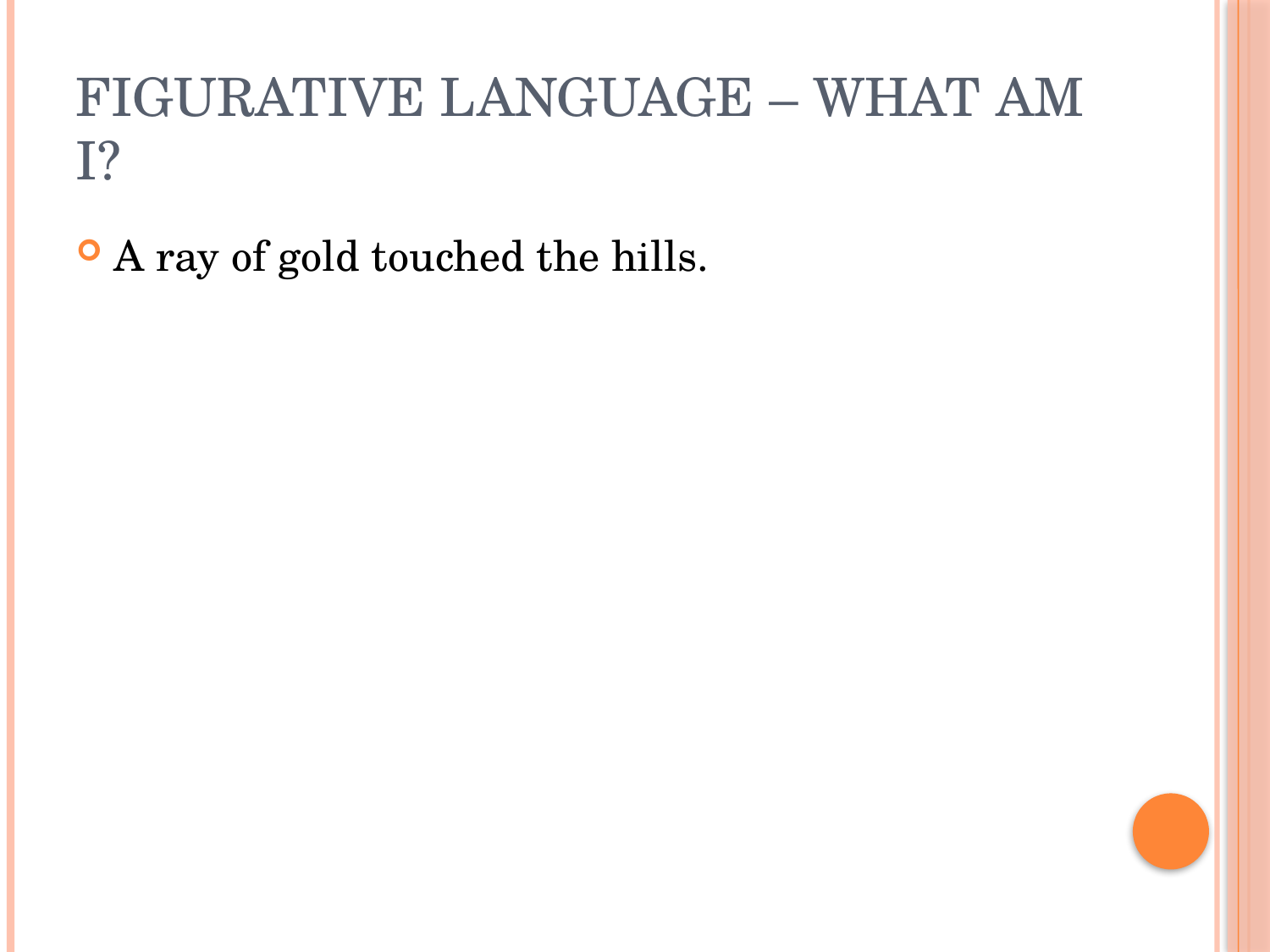

# Figurative Language – What Am I?
A ray of gold touched the hills.